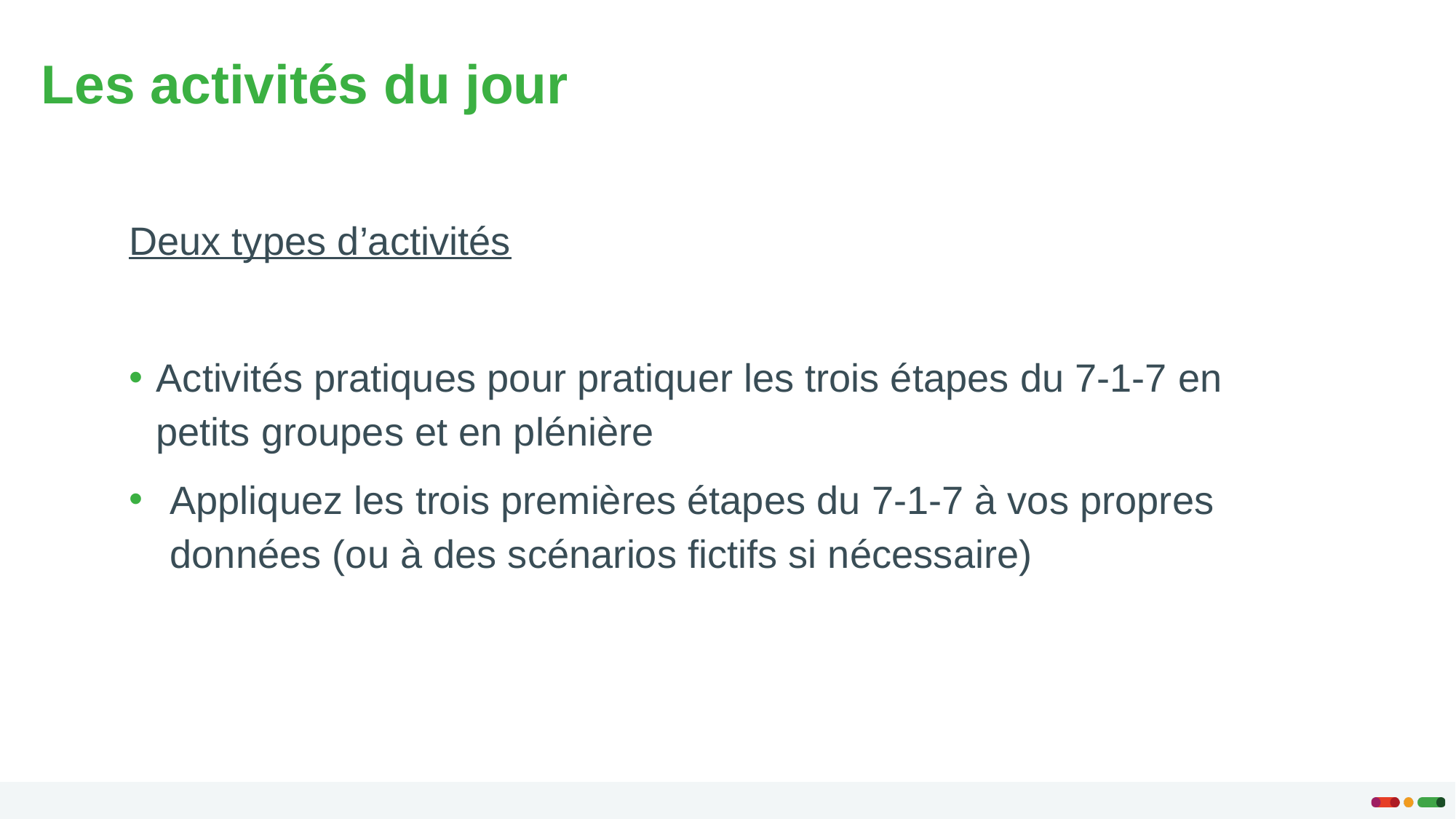

# Les activités du jour
Deux types d’activités

Activités pratiques pour pratiquer les trois étapes du 7-1-7 en petits groupes et en plénière
Appliquez les trois premières étapes du 7-1-7 à vos propres données (ou à des scénarios fictifs si nécessaire)